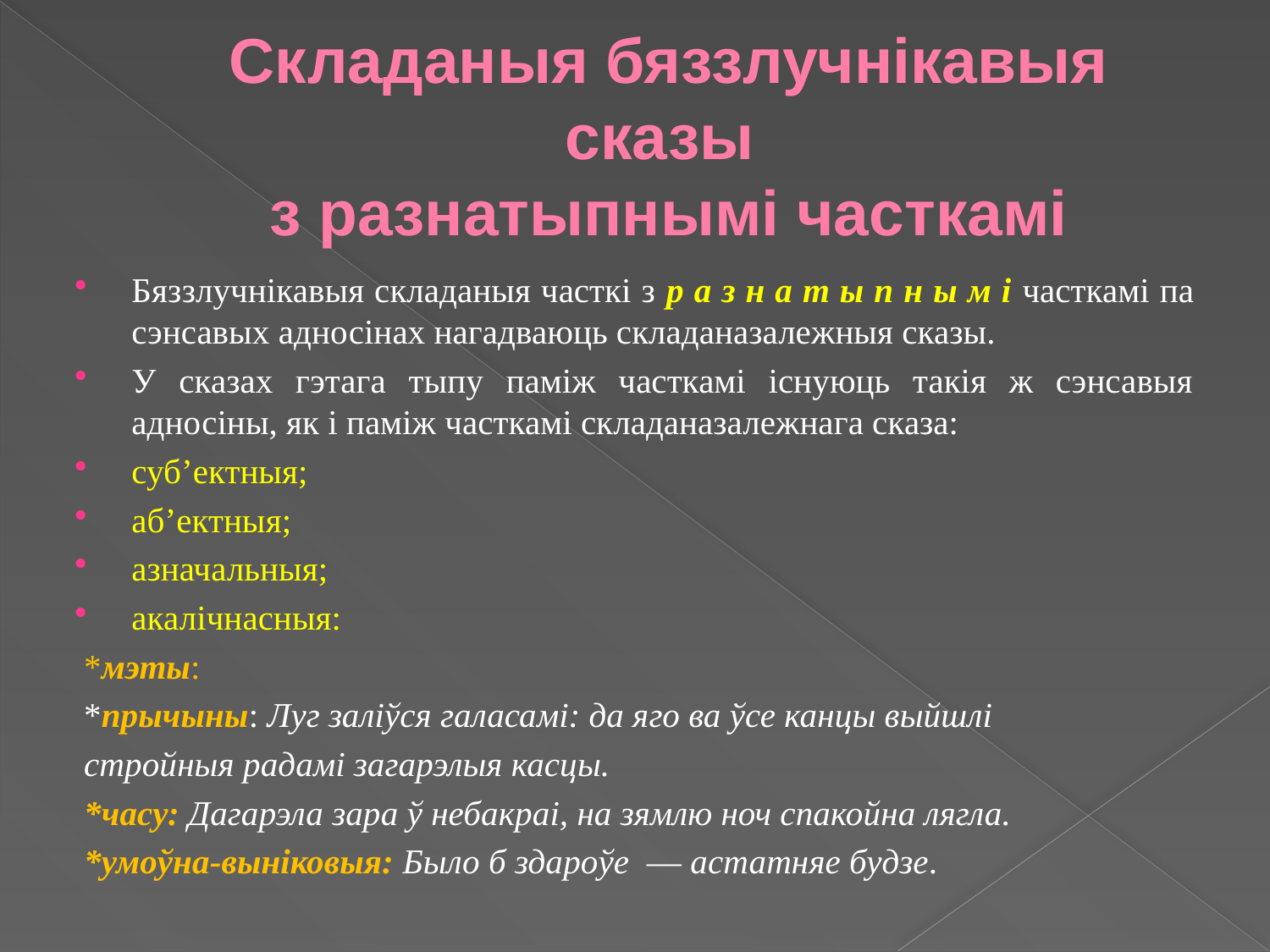

# Складаныя бяззлучнікавыя сказы з разнатыпнымі часткамі
Бяззлучнікавыя складаныя часткі з р а з н а т ы п н ы м і часткамі па сэнсавых адносінах нагадваюць складаназалежныя сказы.
У сказах гэтага тыпу паміж часткамі існуюць такія ж сэнсавыя адносіны, як і паміж часткамі складаназалежнага сказа:
суб’ектныя;
аб’ектныя;
азначальныя;
акалічнасныя:
*мэты:
*прычыны: Луг заліўся галасамі: да яго ва ўсе канцы выйшлі
стройныя радамі загарэлыя касцы.
*часу: Дагарэла зара ў небакраі, на зямлю ноч спакойна лягла.
*умоўна-выніковыя: Было б здароўе  — астатняе будзе.